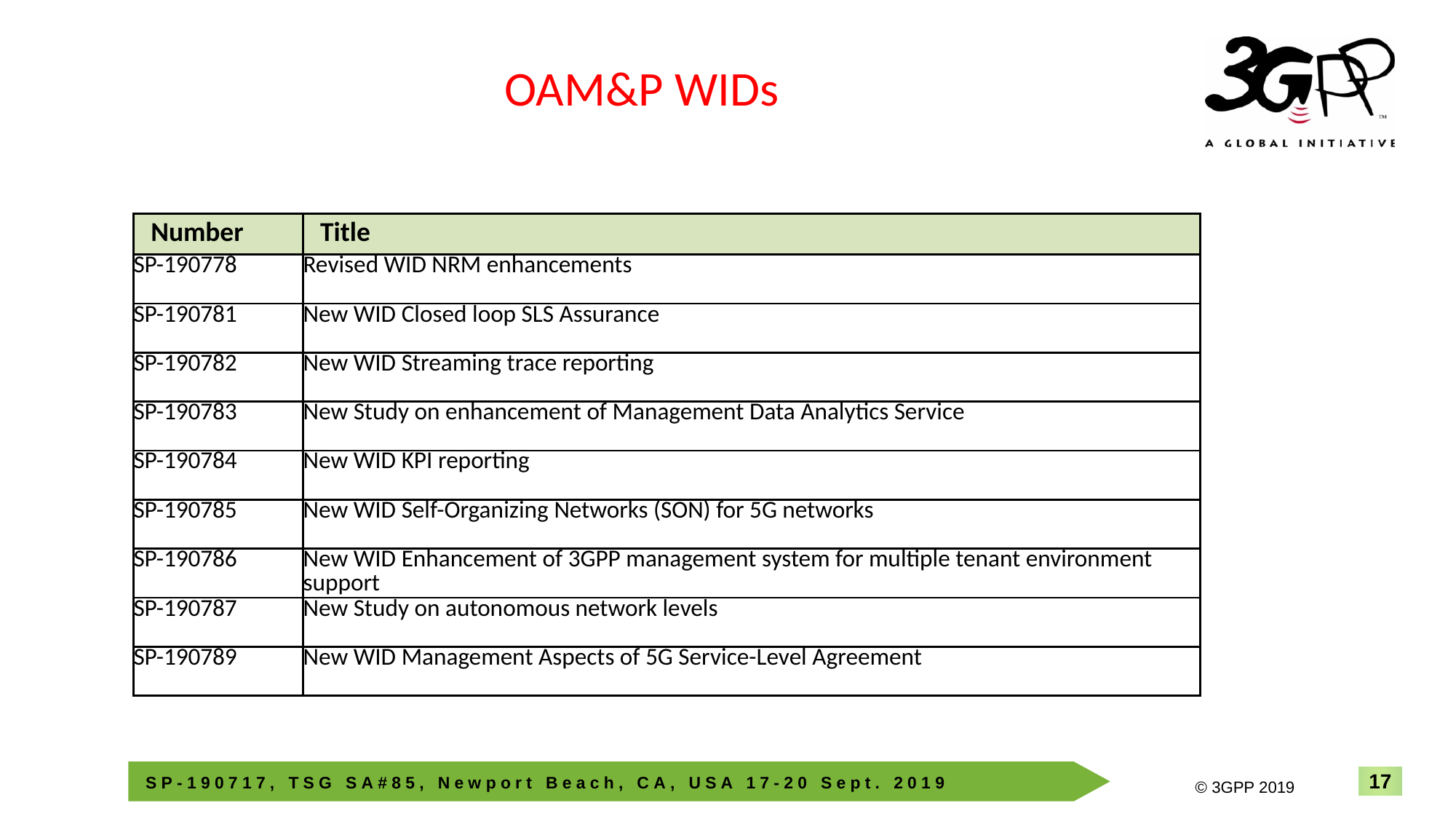

OAM&P WIDs
| Number | Title |
| --- | --- |
| SP-190778 | Revised WID NRM enhancements |
| SP-190781 | New WID Closed loop SLS Assurance |
| SP-190782 | New WID Streaming trace reporting |
| SP-190783 | New Study on enhancement of Management Data Analytics Service |
| SP-190784 | New WID KPI reporting |
| SP-190785 | New WID Self-Organizing Networks (SON) for 5G networks |
| SP-190786 | New WID Enhancement of 3GPP management system for multiple tenant environment support |
| SP-190787 | New Study on autonomous network levels |
| SP-190789 | New WID Management Aspects of 5G Service-Level Agreement |